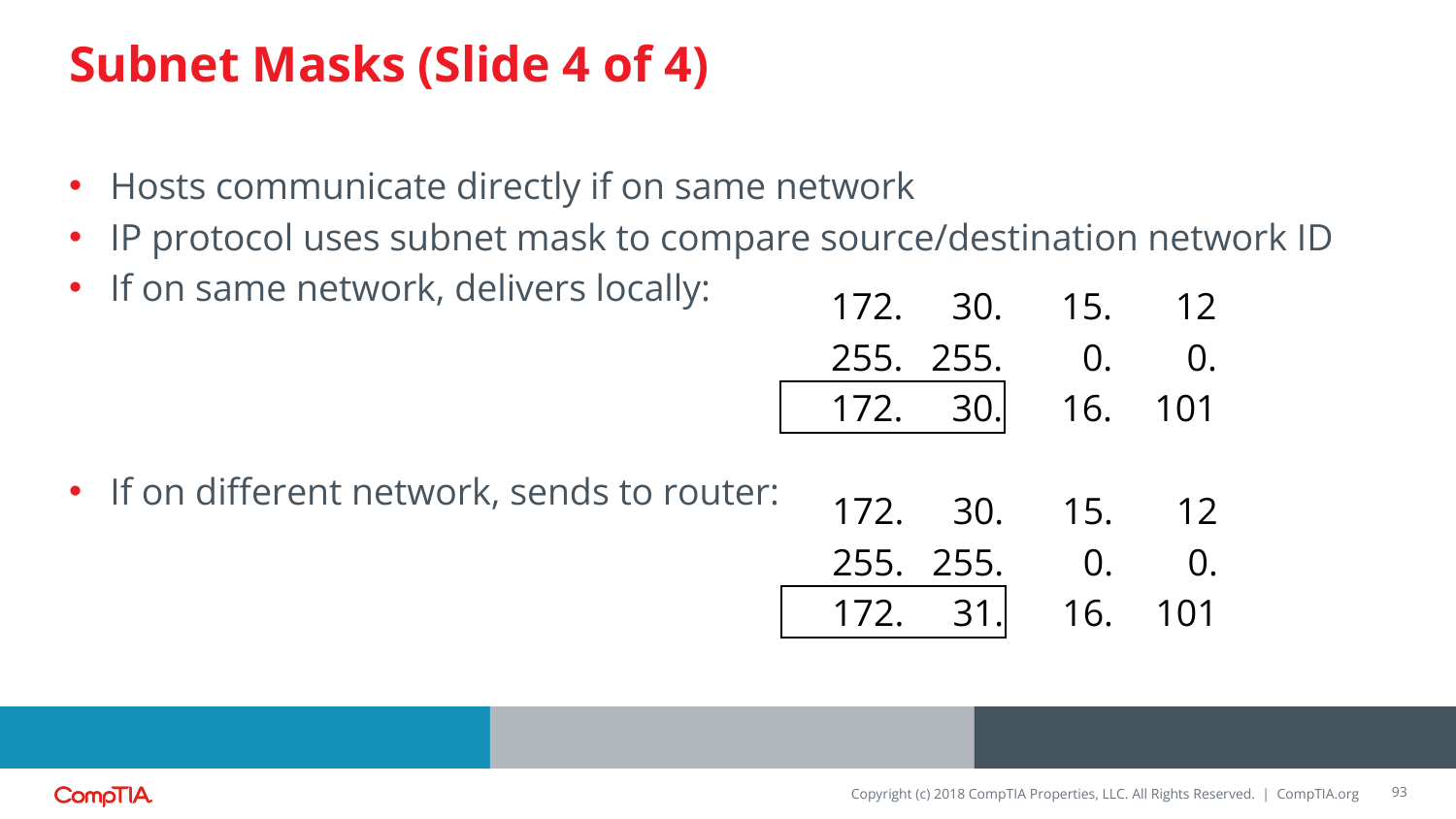

# Subnet Masks (Slide 4 of 4)
Hosts communicate directly if on same network
IP protocol uses subnet mask to compare source/destination network ID
If on same network, delivers locally:

If on different network, sends to router:
| 172. | 30. | 15. | 12 |
| --- | --- | --- | --- |
| 255. | 255. | 0. | 0. |
| 172. | 30. | 16. | 101 |
| 172. | 30. | 15. | 12 |
| --- | --- | --- | --- |
| 255. | 255. | 0. | 0. |
| 172. | 31. | 16. | 101 |
93